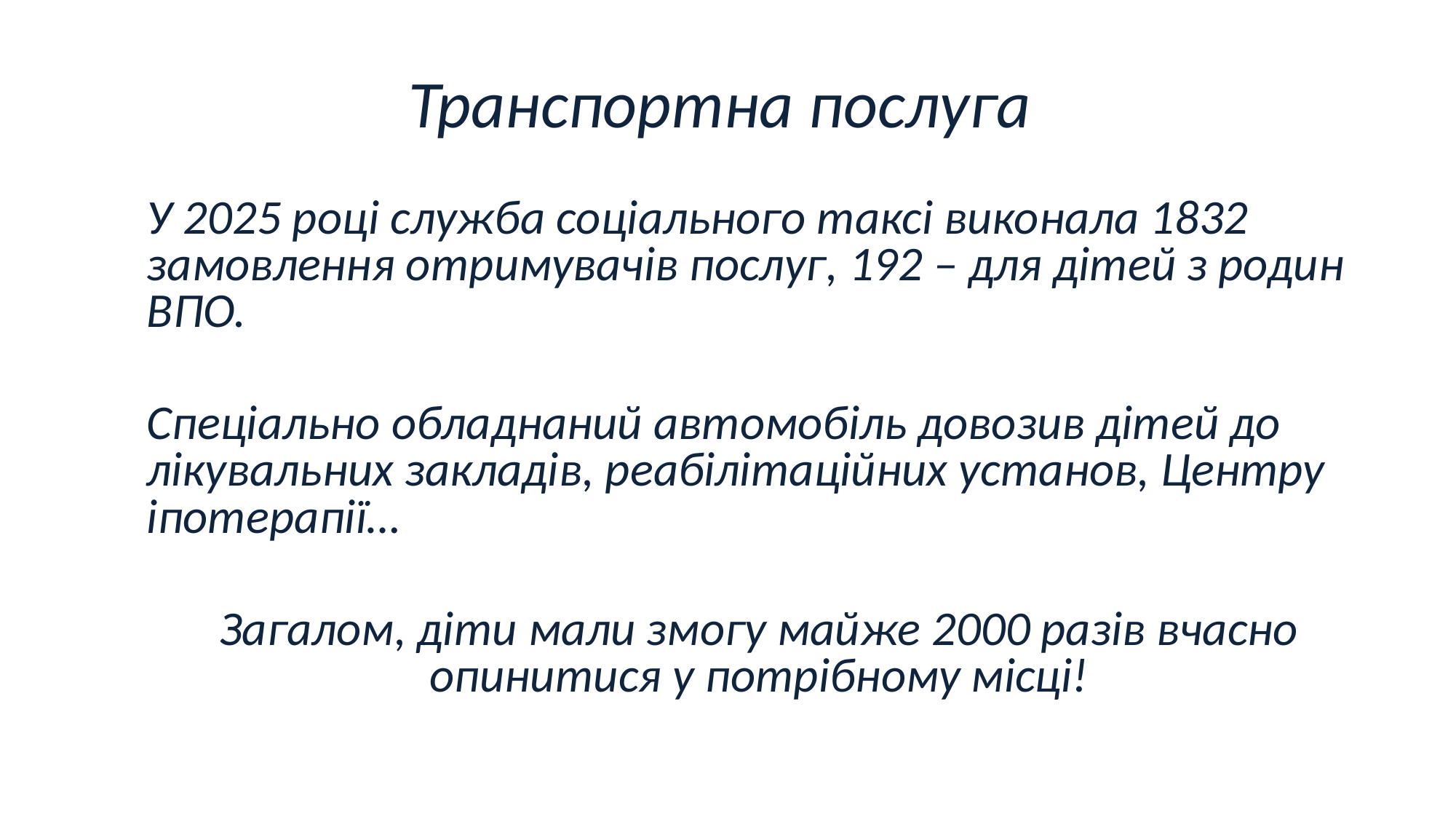

# Транспортна послуга
У 2025 році служба соціального таксі виконала 1832 замовлення отримувачів послуг, 192 – для дітей з родин ВПО.

Спеціально обладнаний автомобіль довозив дітей до лікувальних закладів, реабілітаційних установ, Центру іпотерапії…

Загалом, діти мали змогу майже 2000 разів вчасно опинитися у потрібному місці!